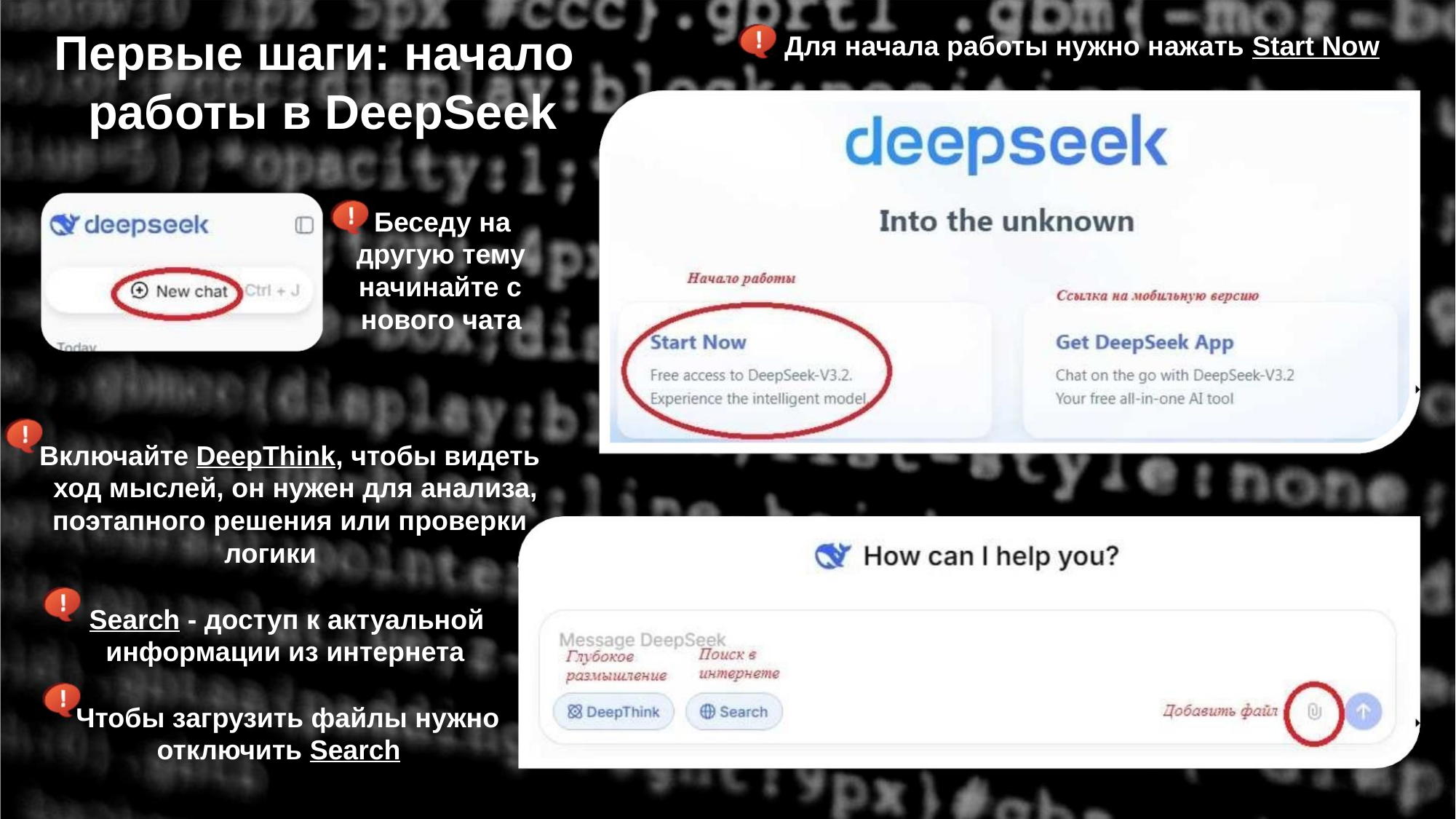

Первые шаги: начало
работы в DeepSeek
Для начала работы нужно нажать Start Now
Беседу на
другую тему
начинайте с
нового чата
Включайте DeepThink, чтобы видеть
ход мыслей, он нужен для анализа,
поэтапного решения или проверки
логики
Search - доступ к актуальной
информации из интернета
Чтобы загрузить файлы нужно
отключить Search